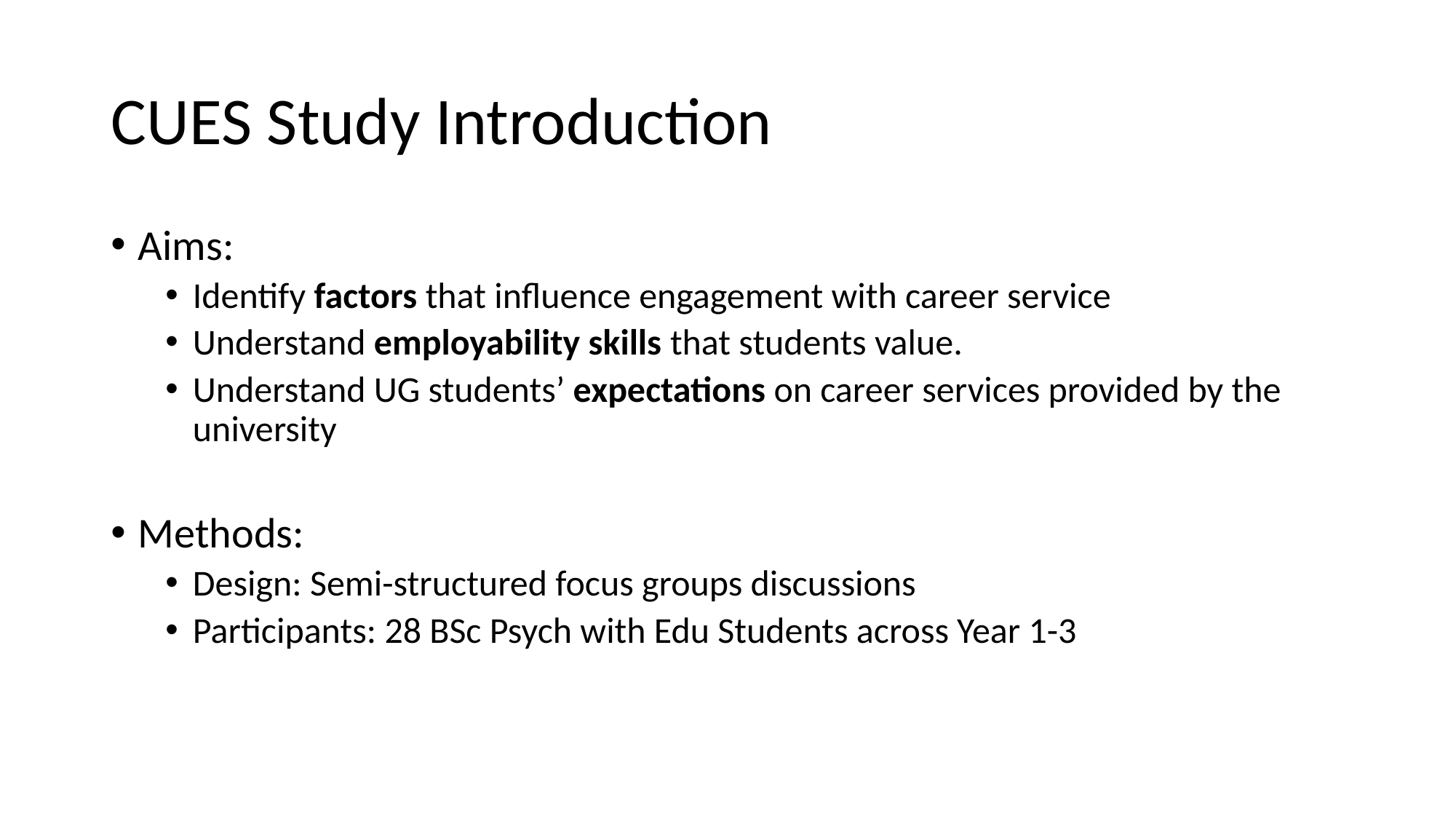

# CUES Study Introduction
Aims:
Identify factors that influence engagement with career service
Understand employability skills that students value.
Understand UG students’ expectations on career services provided by the university

Methods:
Design: Semi-structured focus groups discussions
Participants: 28 BSc Psych with Edu Students across Year 1-3